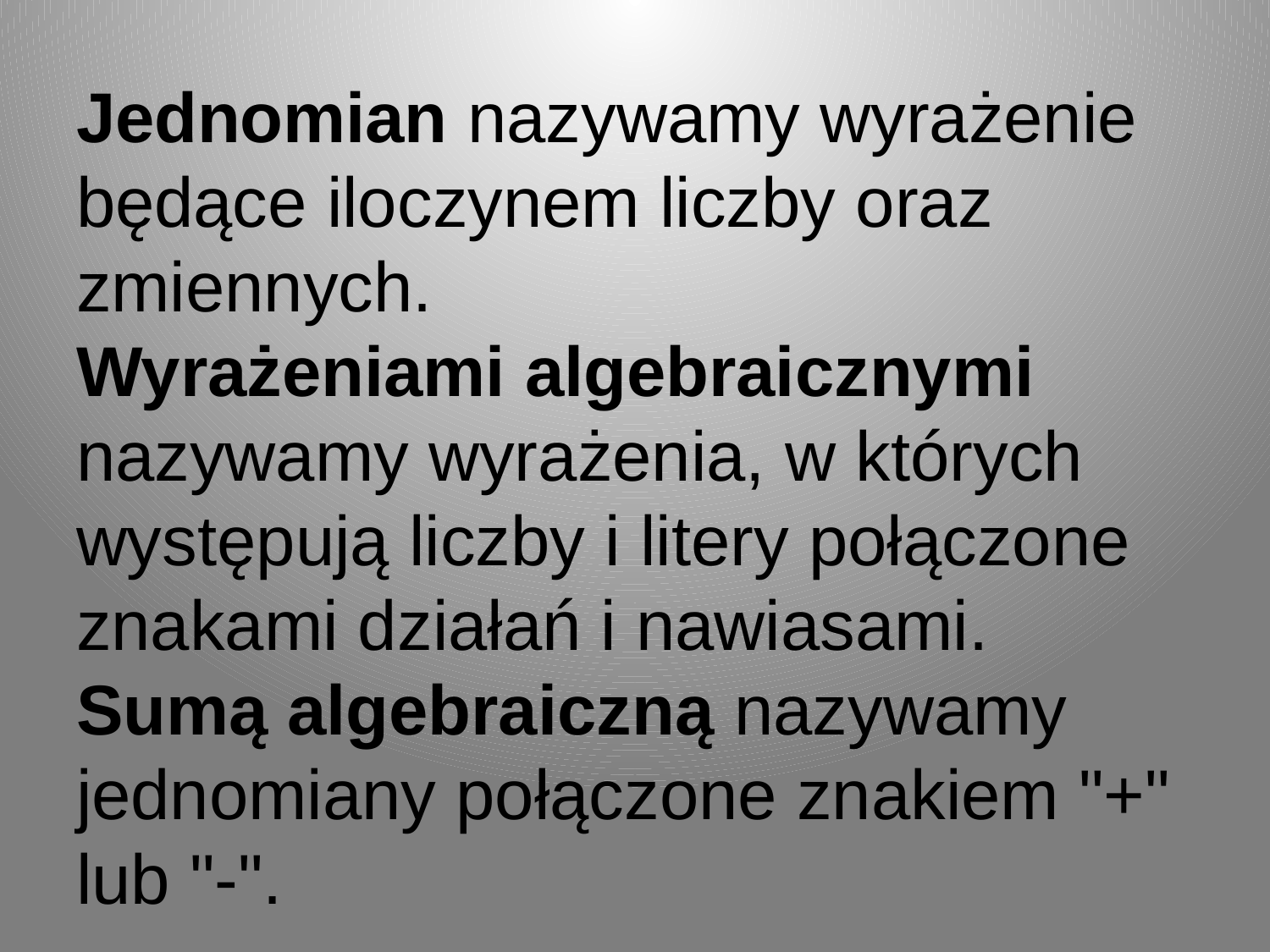

Jednomian nazywamy wyrażenie będące iloczynem liczby oraz zmiennych.
Wyrażeniami algebraicznymi nazywamy wyrażenia, w których występują liczby i litery połączone znakami działań i nawiasami.
Sumą algebraiczną nazywamy jednomiany połączone znakiem "+" lub "-".